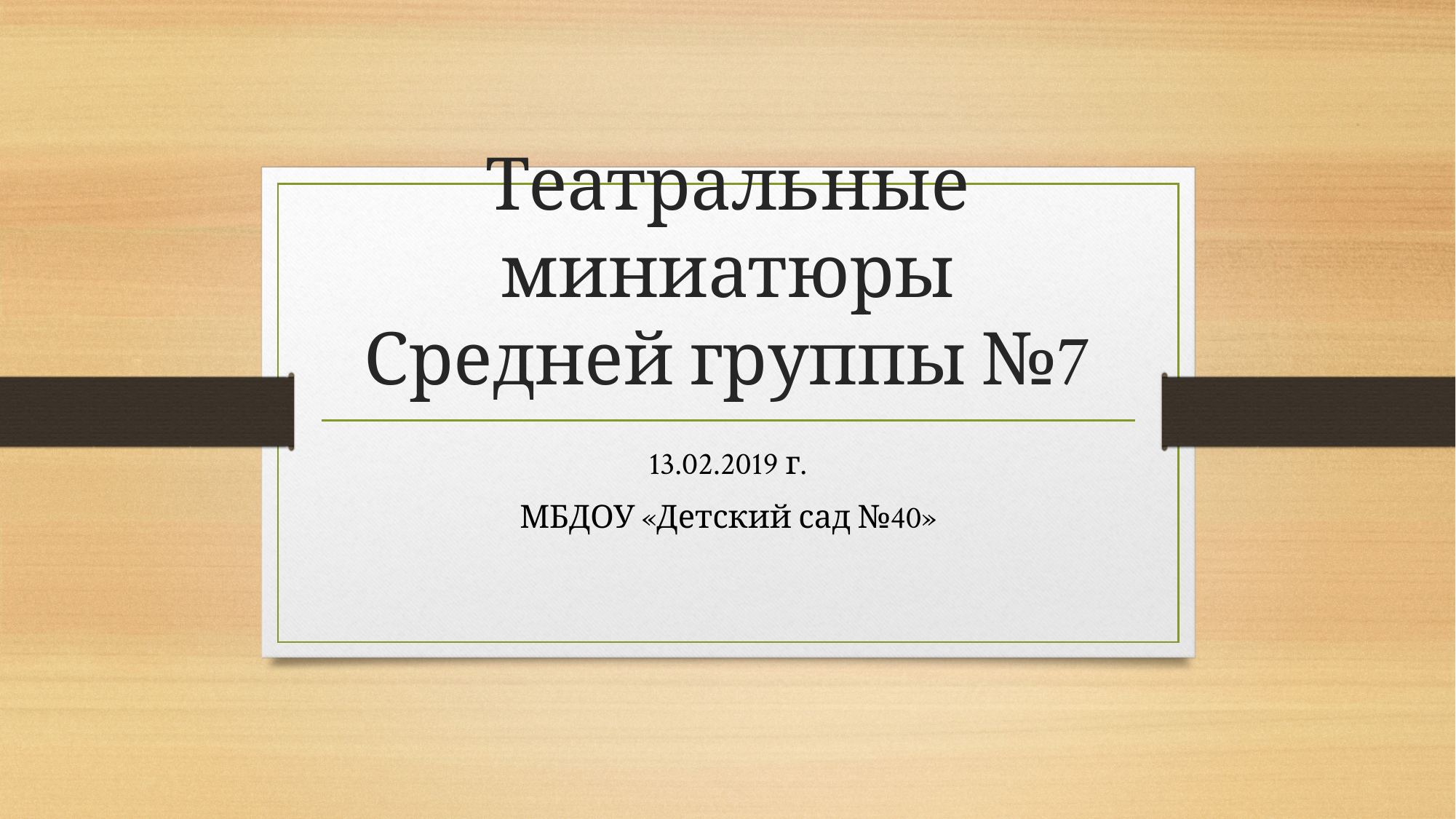

# Театральные миниатюры Средней группы №7
13.02.2019 г.
МБДОУ «Детский сад №40»